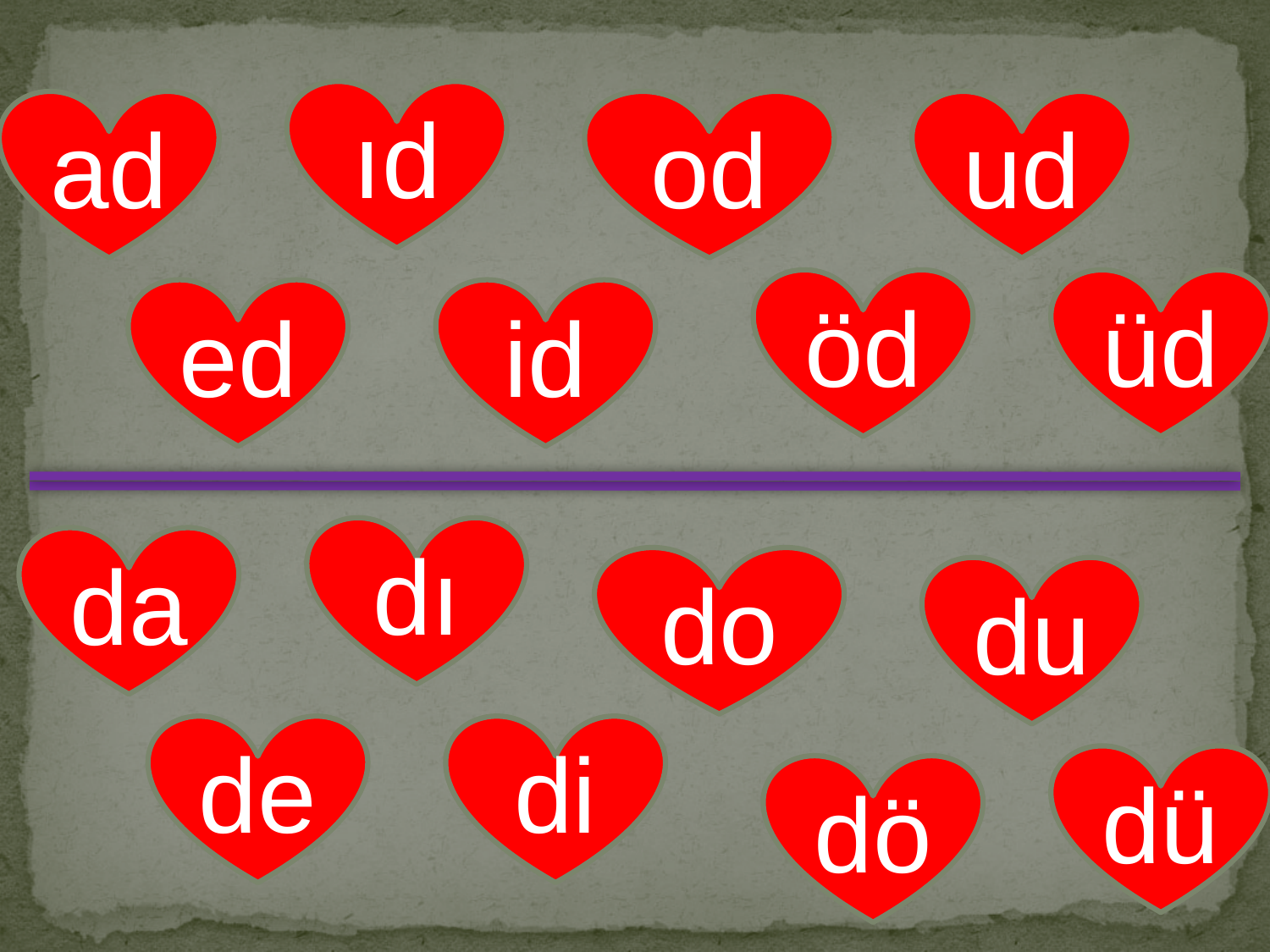

ıd
ad
od
ud
öd
üd
ed
id
dı
da
do
du
de
di
dü
dö